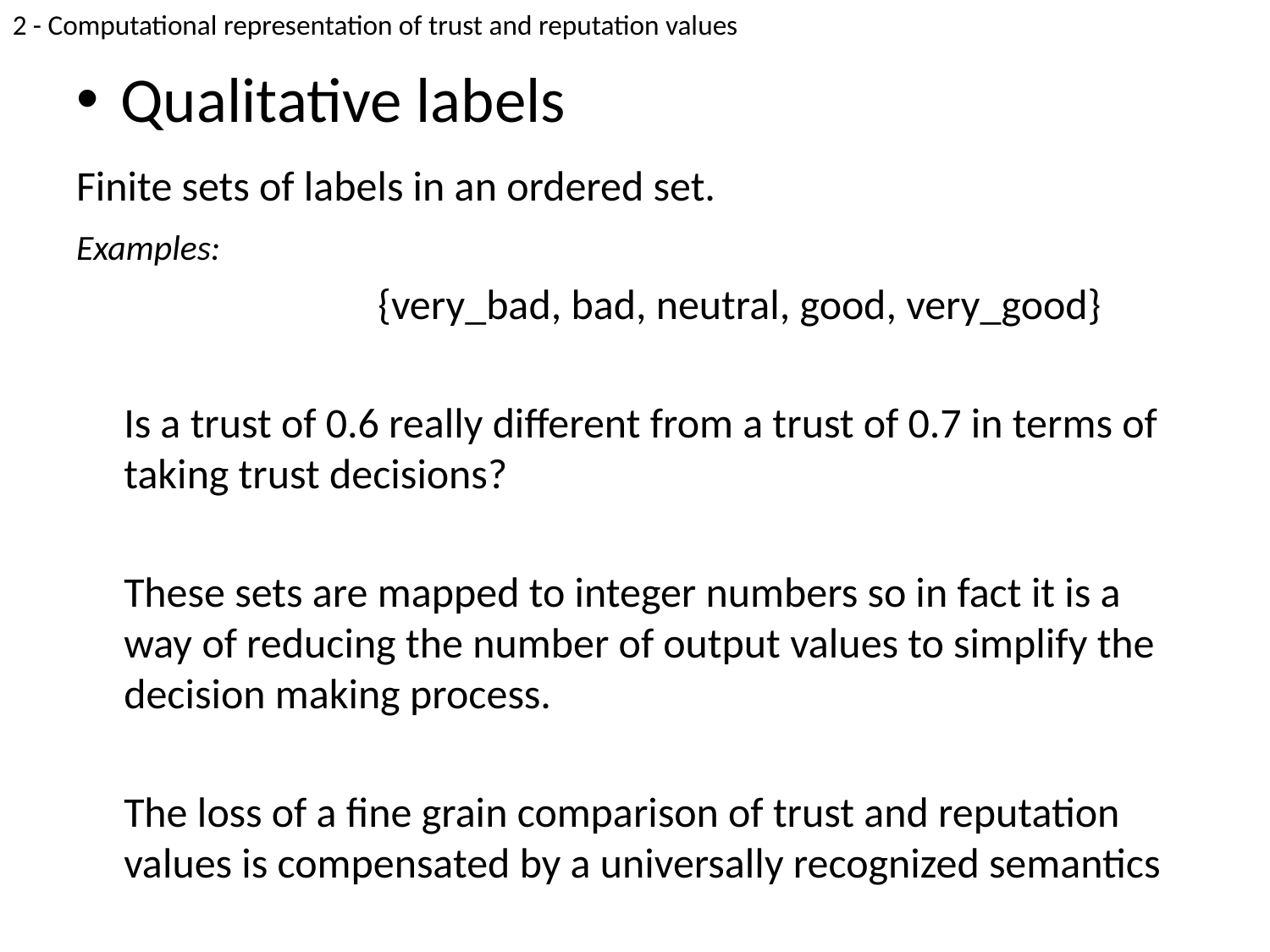

2 - Computational representation of trust and reputation values
# Qualitative labels
Finite sets of labels in an ordered set.
Examples:
			{very_bad, bad, neutral, good, very_good}

	Is a trust of 0.6 really different from a trust of 0.7 in terms of taking trust decisions?

	These sets are mapped to integer numbers so in fact it is a way of reducing the number of output values to simplify the decision making process.

	The loss of a fine grain comparison of trust and reputation values is compensated by a universally recognized semantics